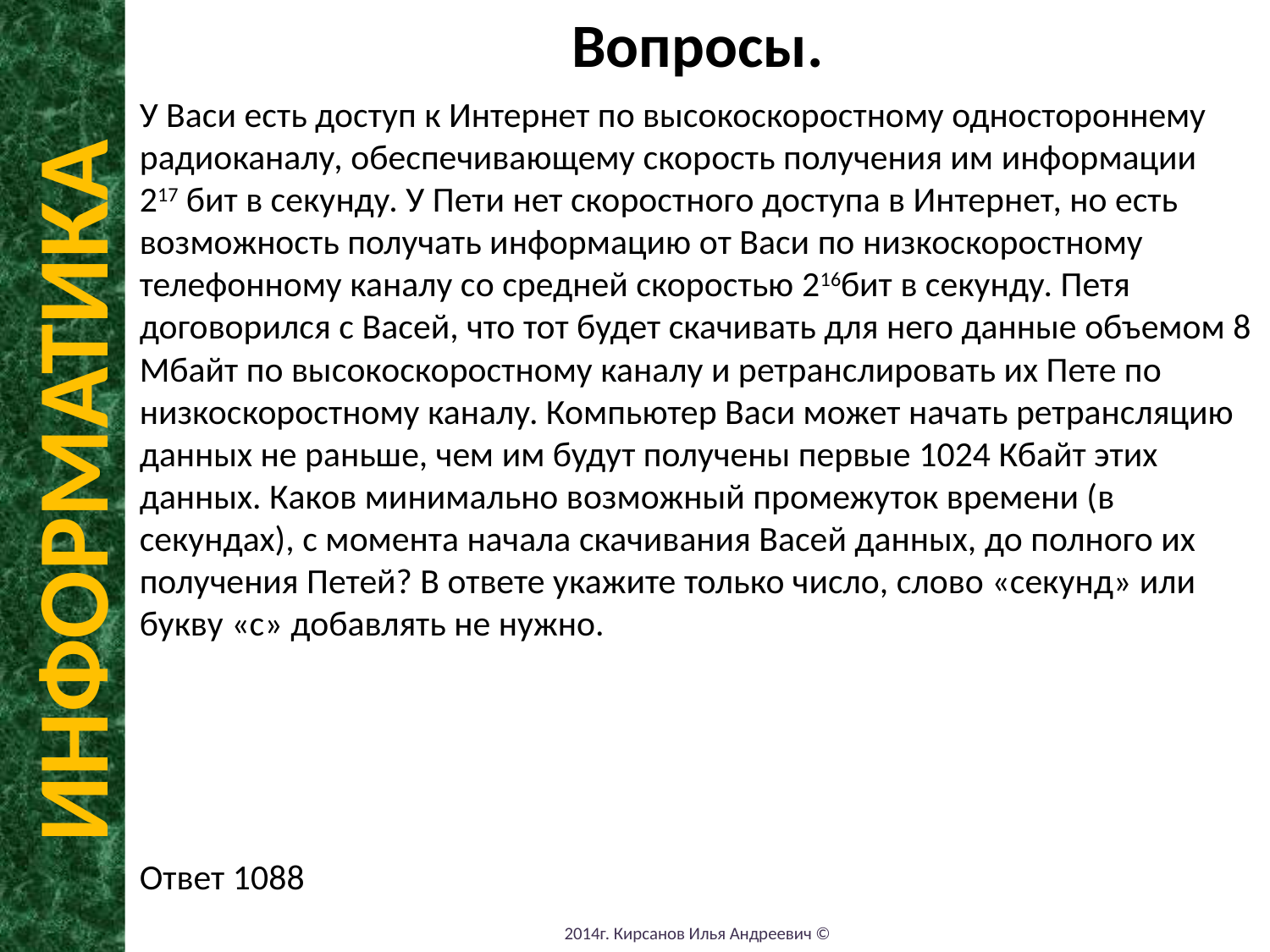

Вопросы.

У Васи есть доступ к Интернет по высокоскоростному одностороннему радиоканалу, обеспечивающему скорость получения им информации 217 бит в секунду. У Пети нет скоростного доступа в Интернет, но есть возможность получать информацию от Васи по низкоскоростному телефонному каналу со средней скоростью 216бит в секунду. Петя договорился с Васей, что тот будет скачивать для него данные объемом 8 Мбайт по высокоскоростному каналу и ретранслировать их Пете по низкоскоростному каналу. Компьютер Васи может начать ретрансляцию данных не раньше, чем им будут получены первые 1024 Кбайт этих данных. Каков минимально возможный промежуток времени (в секундах), с момента начала скачивания Васей данных, до полного их получения Петей? В ответе укажите только число, слово «секунд» или букву «с» добавлять не нужно.

Ответ 1088

ИНФОРМАТИКА
2014г. Кирсанов Илья Андреевич ©